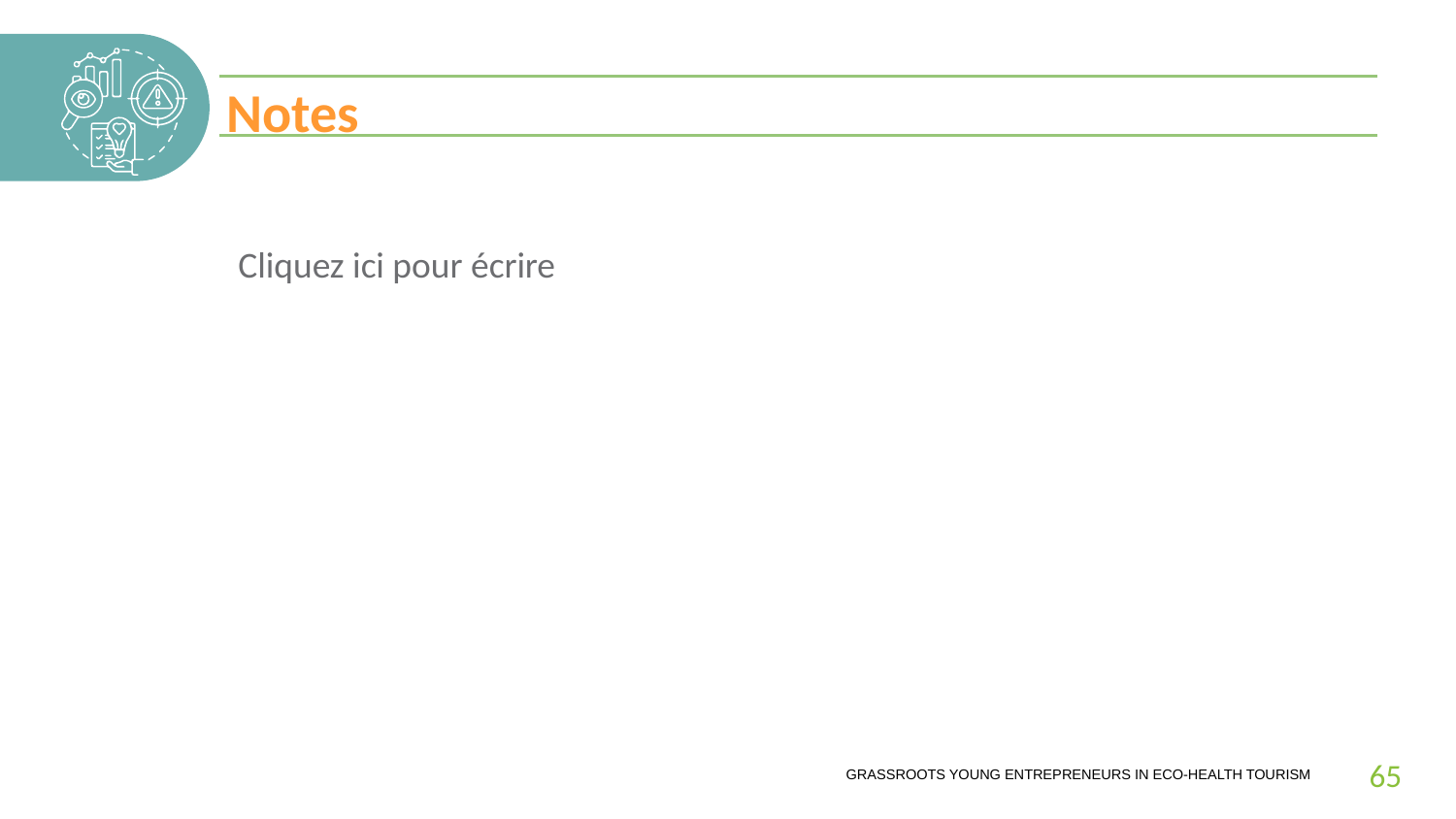

Notes

Cliquez ici pour écrire

65
GRASSROOTS YOUNG ENTREPRENEURS IN ECO-HEALTH TOURISM